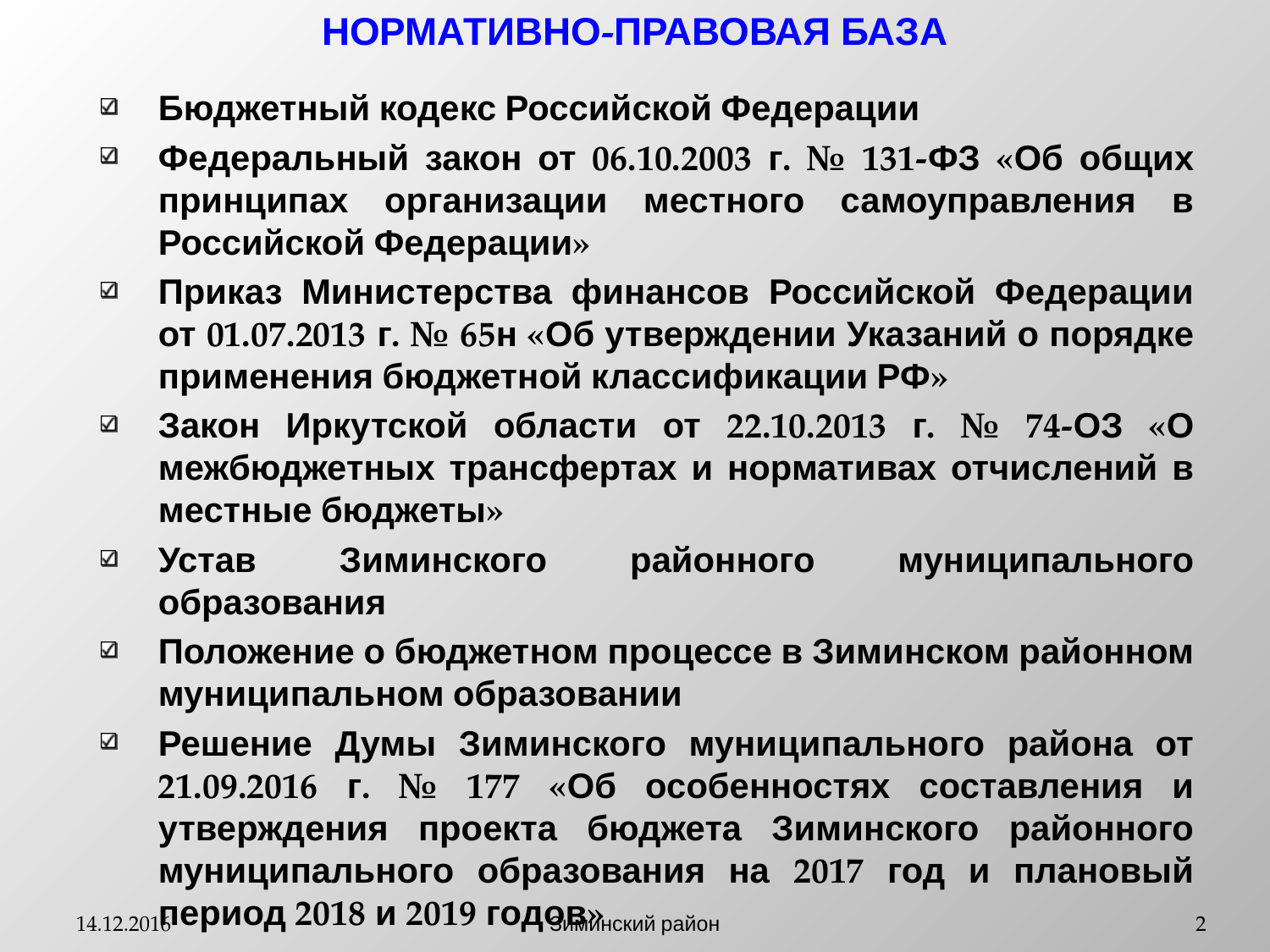

НОРМАТИВНО-ПРАВОВАЯ БАЗА
Бюджетный кодекс Российской Федерации
Федеральный закон от 06.10.2003 г. № 131-ФЗ «Об общих принципах организации местного самоуправления в Российской Федерации»
Приказ Министерства финансов Российской Федерации от 01.07.2013 г. № 65н «Об утверждении Указаний о порядке применения бюджетной классификации РФ»
Закон Иркутской области от 22.10.2013 г. № 74-ОЗ «О межбюджетных трансфертах и нормативах отчислений в местные бюджеты»
Устав Зиминского районного муниципального образования
Положение о бюджетном процессе в Зиминском районном муниципальном образовании
Решение Думы Зиминского муниципального района от 21.09.2016 г. № 177 «Об особенностях составления и утверждения проекта бюджета Зиминского районного муниципального образования на 2017 год и плановый период 2018 и 2019 годов»

14.12.2016
Зиминский район
2